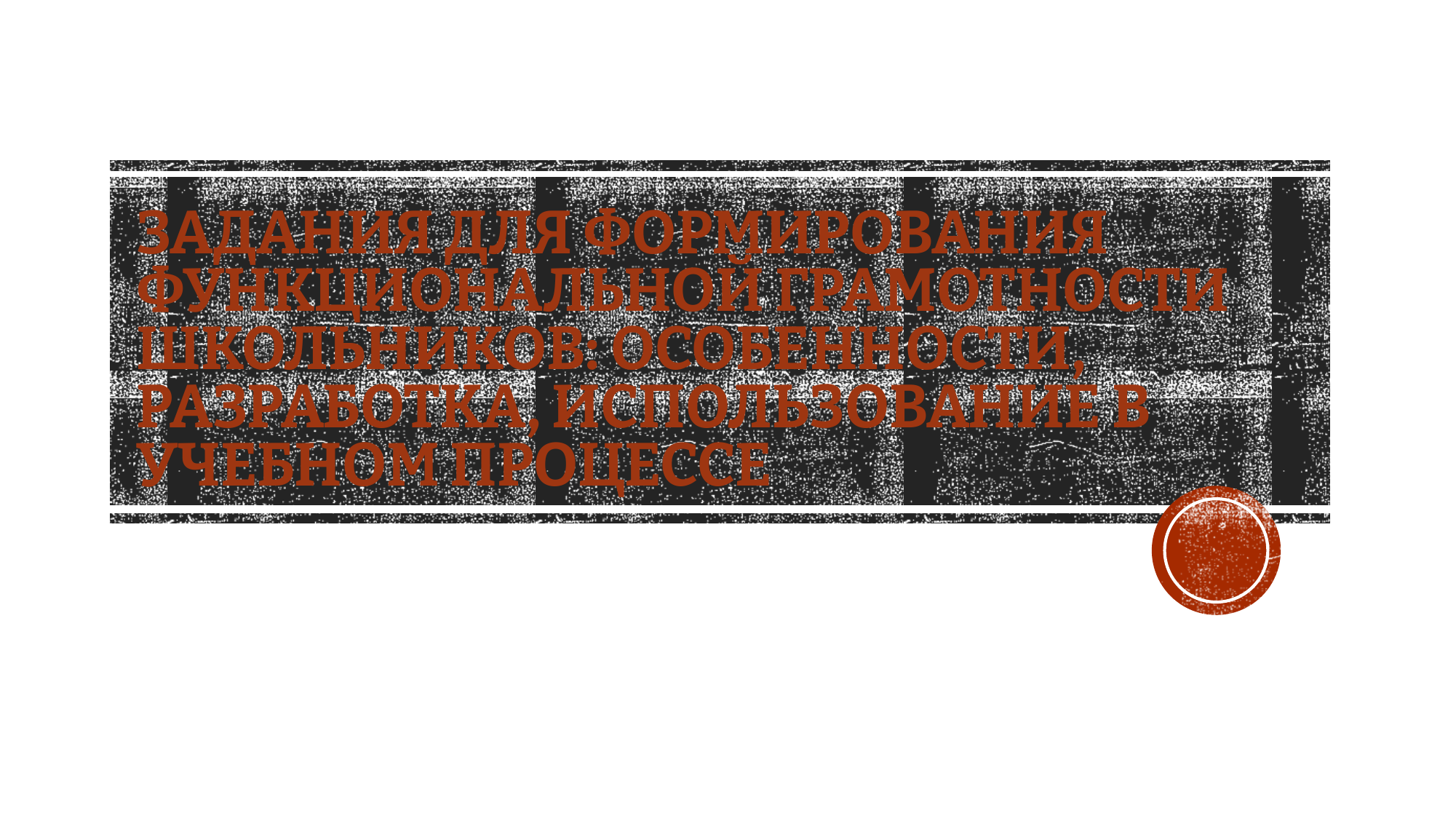

# Задания для формирования функциональной грамотности школьников: особенности, разработка, использование в учебном процессе